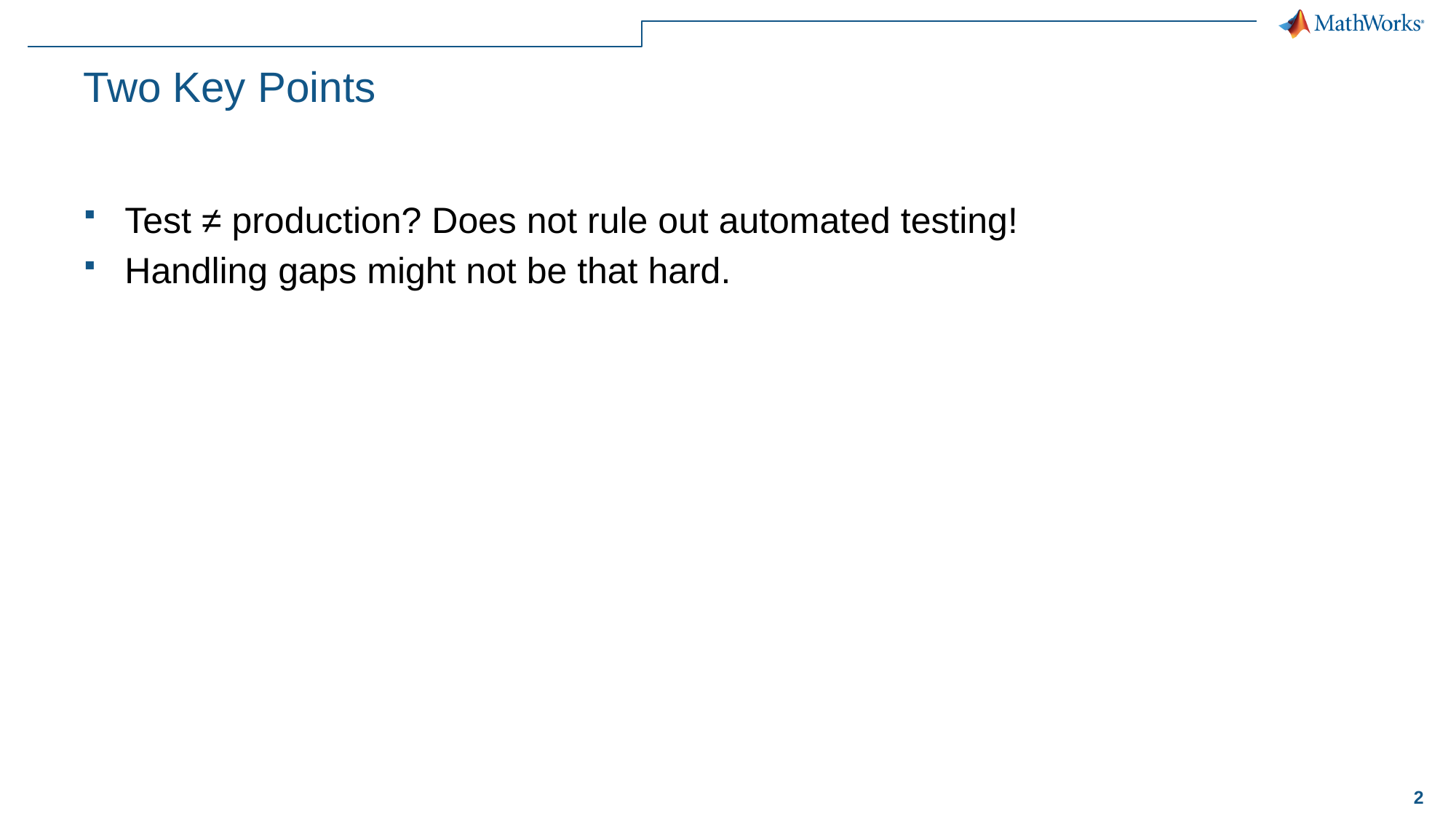

# Two Key Points
Test ≠ production? Does not rule out automated testing!
Handling gaps might not be that hard.